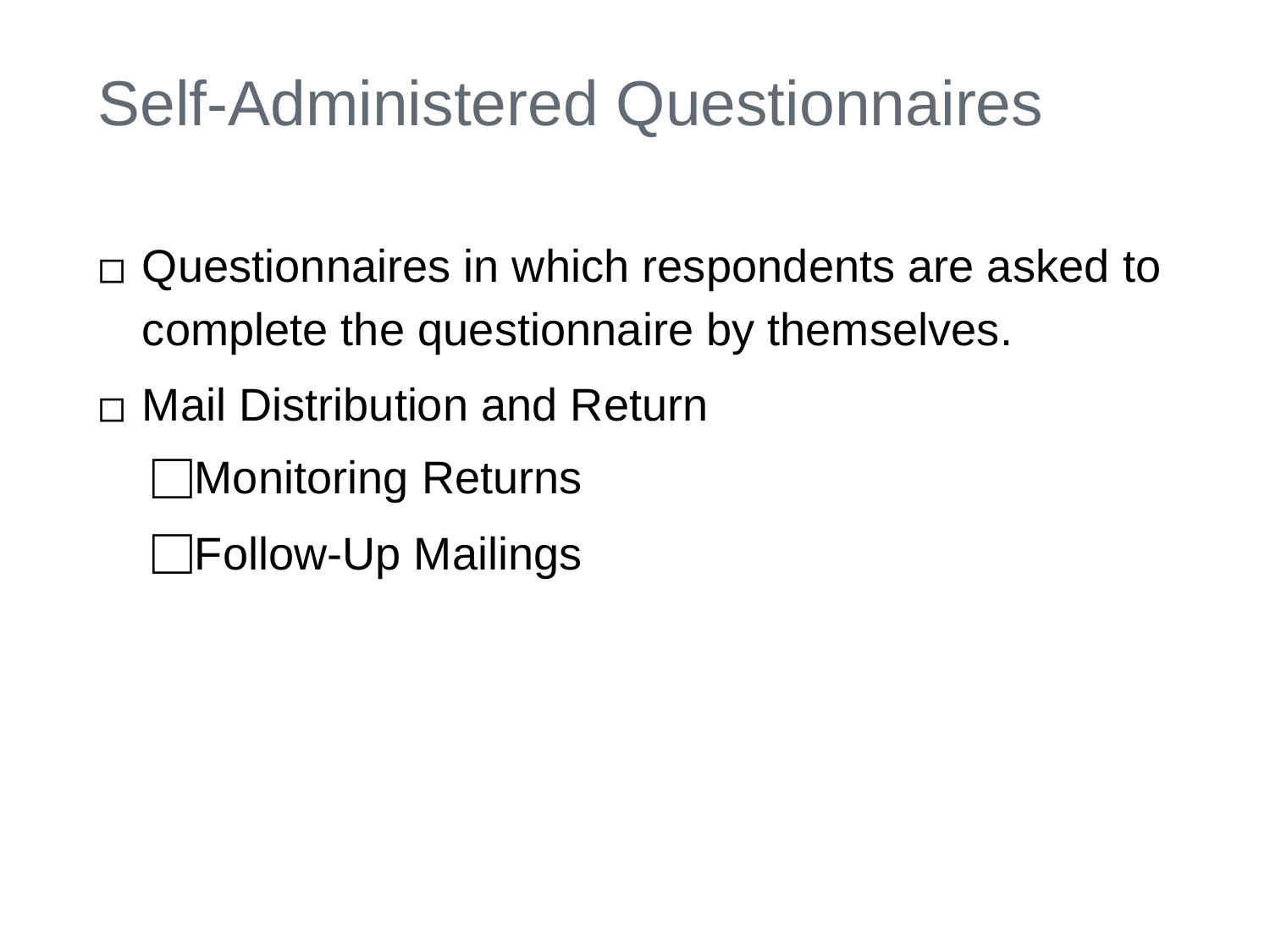

# Self-Administered Questionnaires
Questionnaires in which respondents are asked to complete the questionnaire by themselves.
Mail Distribution and Return
Monitoring Returns
Follow-Up Mailings